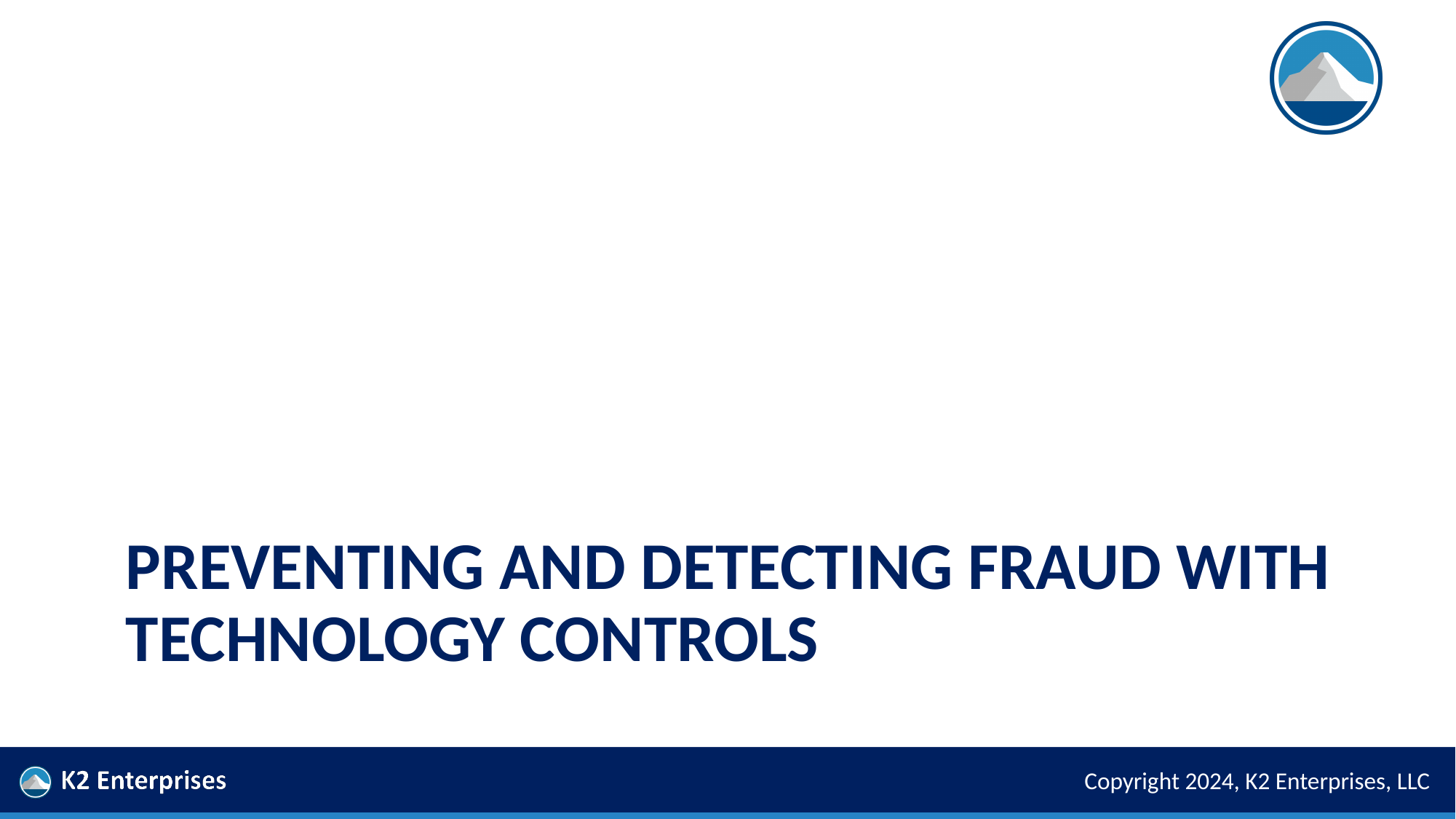

# Preventing And Detecting Fraud With Technology Controls